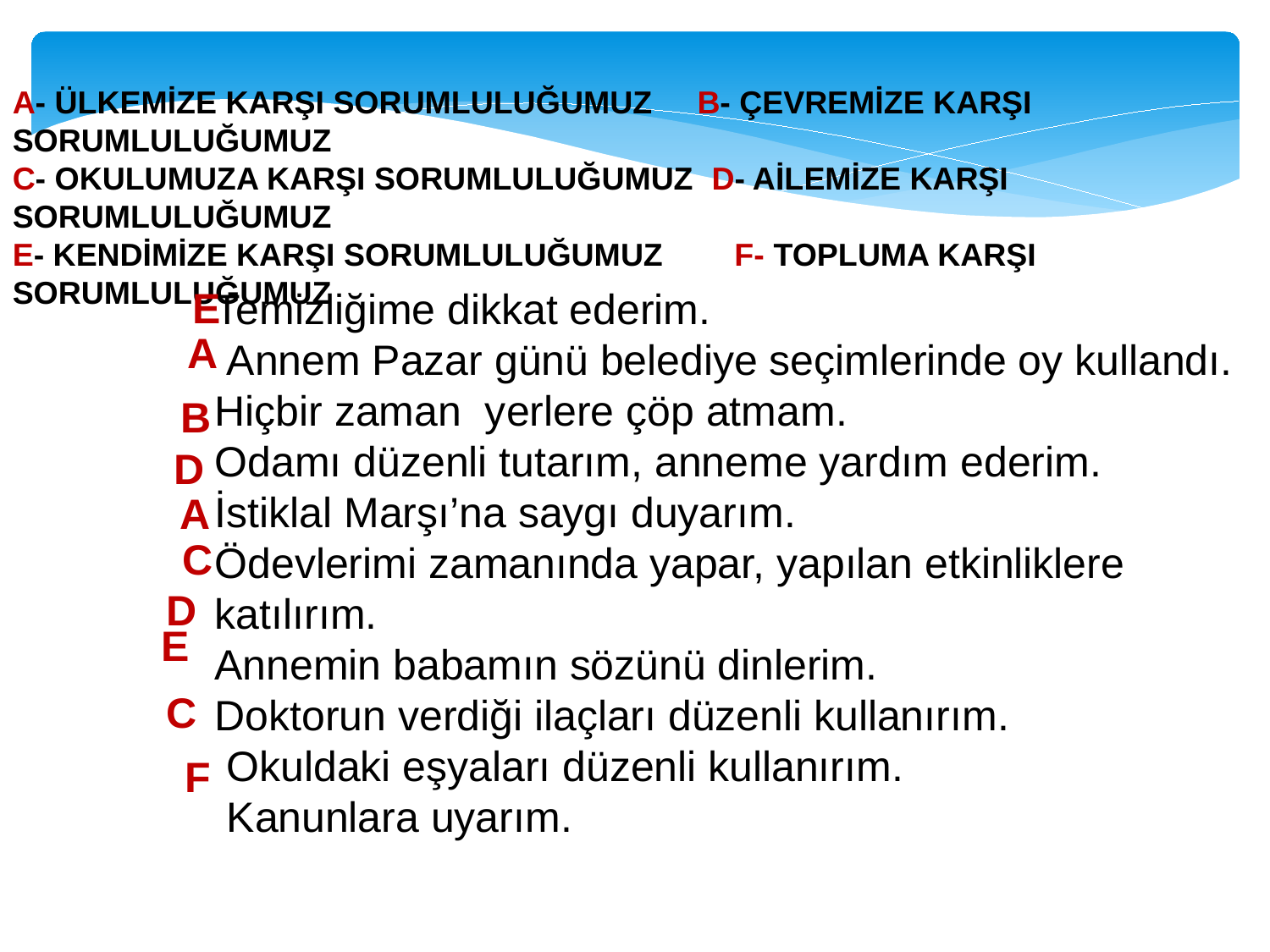

A- ÜLKEMİZE KARŞI SORUMLULUĞUMUZ     B- ÇEVREMİZE KARŞI SORUMLULUĞUMUZ
C- OKULUMUZA KARŞI SORUMLULUĞUMUZ  D- AİLEMİZE KARŞI SORUMLULUĞUMUZ
E- KENDİMİZE KARŞI SORUMLULUĞUMUZ        F- TOPLUMA KARŞI SORUMLULUĞUMUZ
   E
Temizliğime dikkat ederim.
 Annem Pazar günü belediye seçimlerinde oy kullandı.
Hiçbir zaman  yerlere çöp atmam.
Odamı düzenli tutarım, anneme yardım ederim.
İstiklal Marşı’na saygı duyarım.
Ödevlerimi zamanında yapar, yapılan etkinliklere katılırım.
Annemin babamın sözünü dinlerim.
Doktorun verdiği ilaçları düzenli kullanırım.
 Okuldaki eşyaları düzenli kullanırım.
 Kanunlara uyarım.

 A
B
D
A
C
D
E
C
F